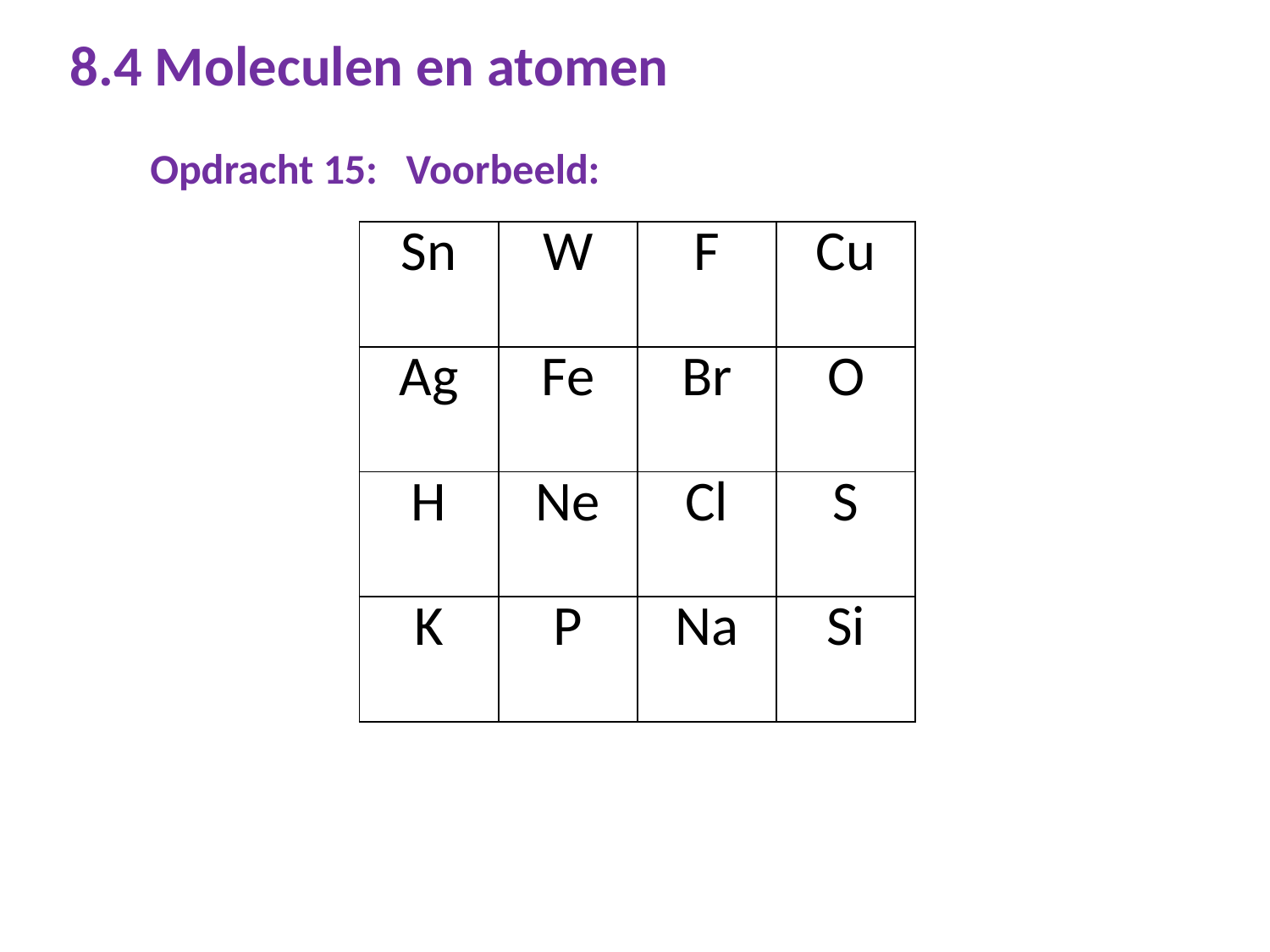

# 8.4 Moleculen en atomen
Opdracht 15:   Voorbeeld:

| Sn | W | F | Cu |
| --- | --- | --- | --- |
| Ag | Fe | Br | O |
| H | Ne | Cl | S |
| K | P | Na | Si |